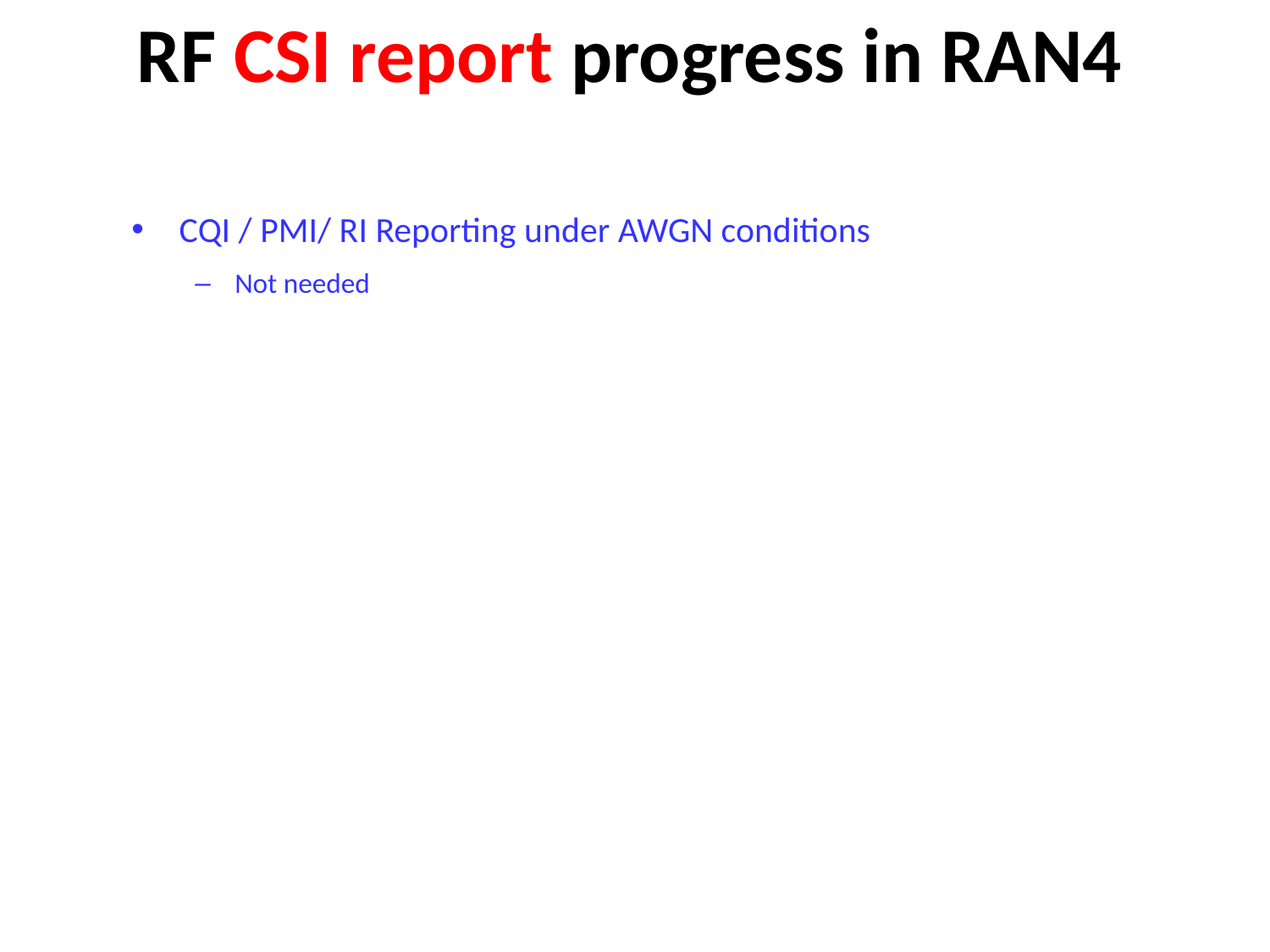

# RF CSI report progress in RAN4
CQI / PMI/ RI Reporting under AWGN conditions
Not needed